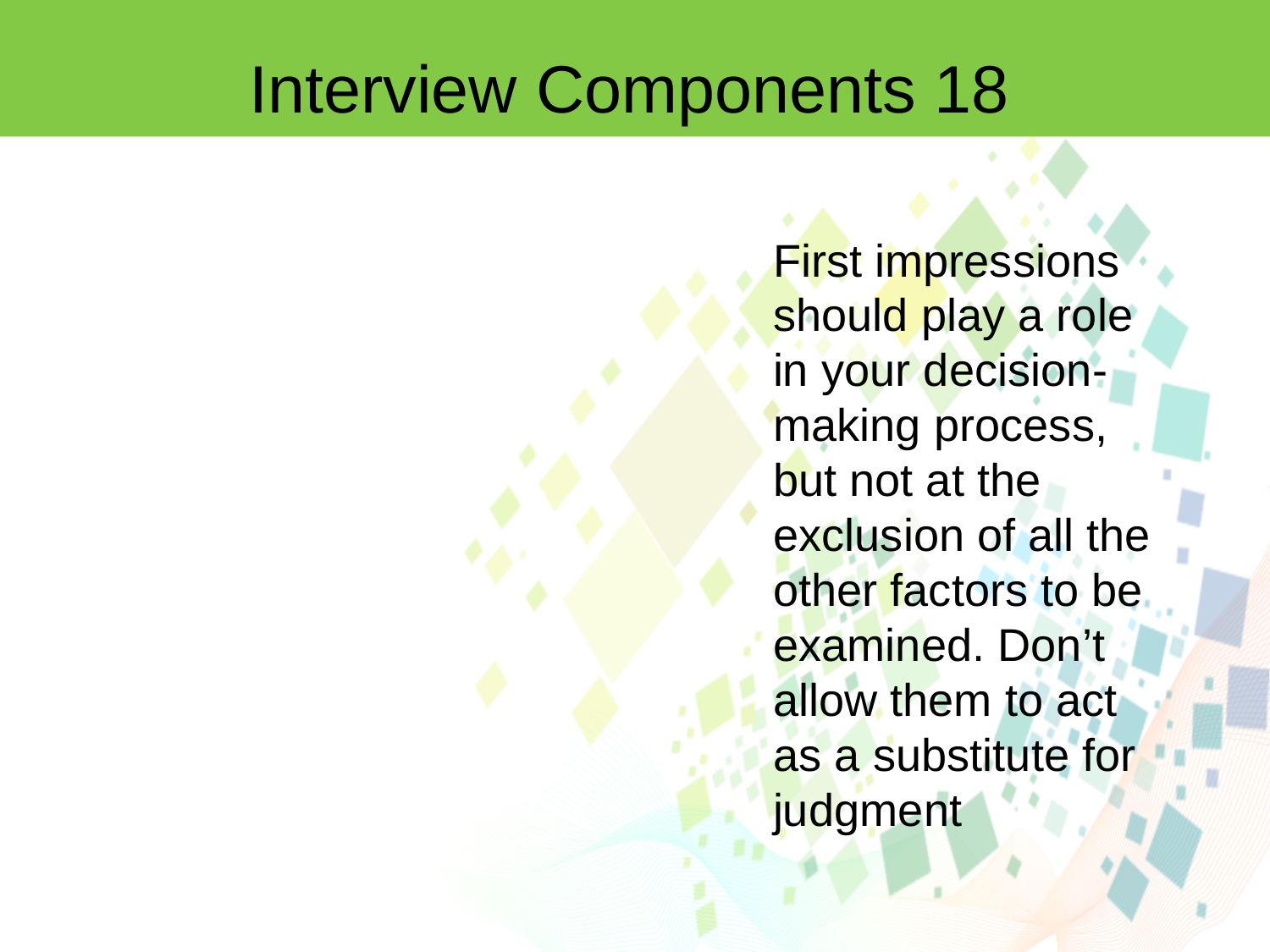

Interview Components 18
First impressions should play a role in your decision-making process, but not at the exclusion of all the other factors to be examined. Don’t allow them to act as a substitute for judgment